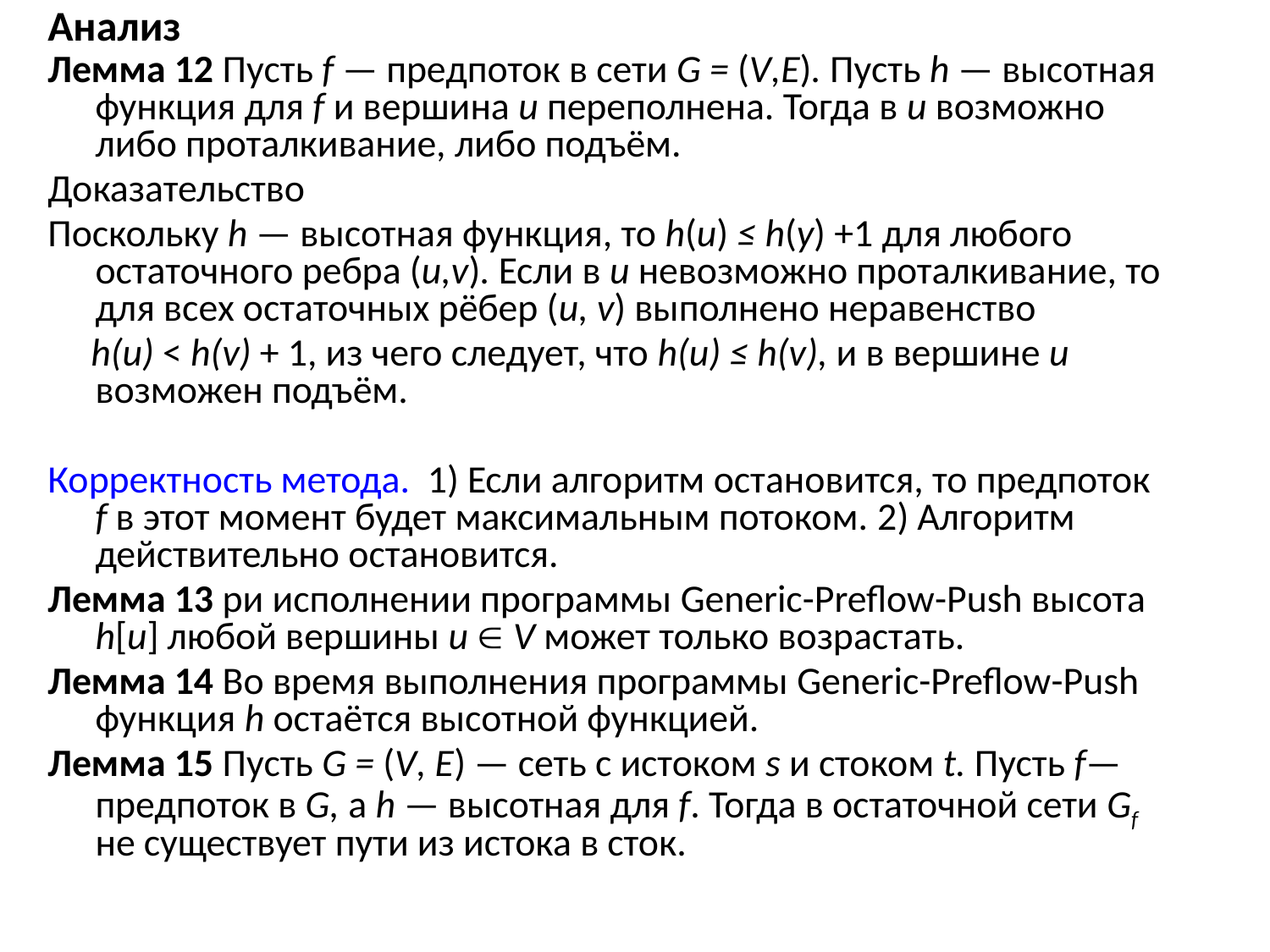

# Анализ
Лемма 12 Пусть f — предпоток в сети G = (V,E). Пусть h — высотная функция для f и вершина и переполнена. Тогда в и возможно либо проталкивание, либо подъём.
Доказательство
Поскольку h — высотная функция, то h(u) ≤ h(y) +1 для любого остаточного ребра (u,v). Если в и невозможно проталкивание, то для всех остаточных рёбер (и, v) выполнено неравенство
     h(u) < h(v) + 1, из чего следует, что h(u) ≤ h(v), и в вершине и возможен подъём.

Корректность метода.  1) Если алгоритм остановится, то предпоток f в этот момент будет максимальным потоком. 2) Алгоритм действительно остановится.
Лемма 13 ри исполнении программы Generic-Preflow-Push высота h[u] любой вершины и ∈ V может только возрастать.
Лемма 14 Во время выполнения программы Generic-Preflow-Push функция h остаётся высотной функцией.
Лемма 15 Пусть G = (V, Е) — сеть с истоком s и стоком t. Пусть f— предпоток в G, a h — высотная для f. Тогда в остаточной сети Gf не существует пути из истока в сток.